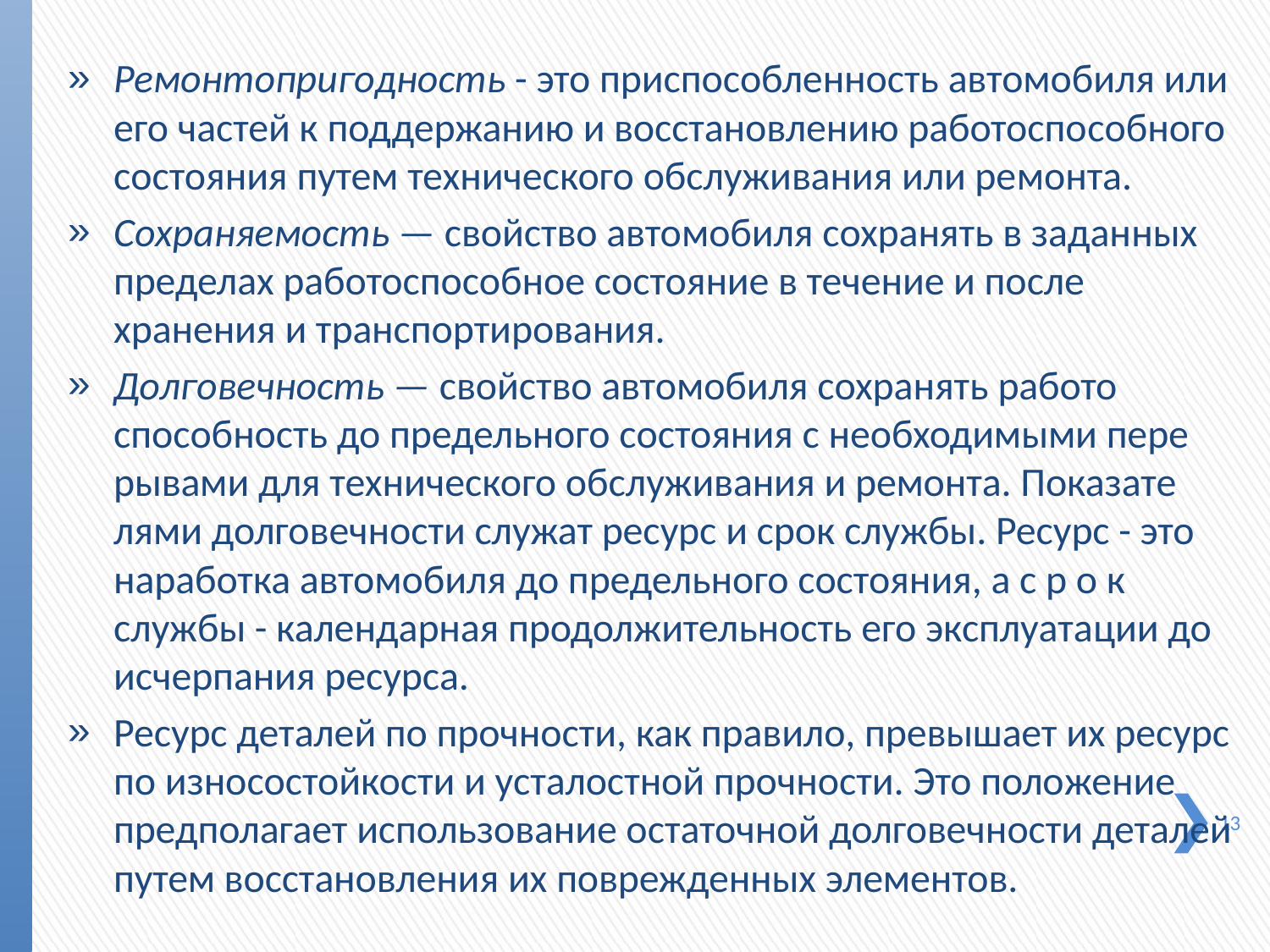

Ремонтопригодность - это приспособленность автомобиля или его частей к поддержанию и восстановлению работоспо­собного состояния путем технического обслуживания или ре­монта.
Сохраняемость — свойство автомобиля сохранять в задан­ных пределах работоспособное состояние в течение и после хранения и транспортирования.
Долговечность — свойство автомобиля сохранять работо­способность до предельного состояния с необходимыми пере­рывами для технического обслуживания и ремонта. Показате­лями долговечности служат ресурс и срок службы. Ресурс - это наработка автомобиля до предельного состояния, а с р о к службы - календарная продолжительность его эксплуата­ции до исчерпания ресурса.
Ресурс деталей по прочности, как правило, превышает их ресурс по износостойкости и усталостной прочности. Это поло­жение предполагает использование остаточной долговечности деталей путем восстановления их поврежденных элементов.

13